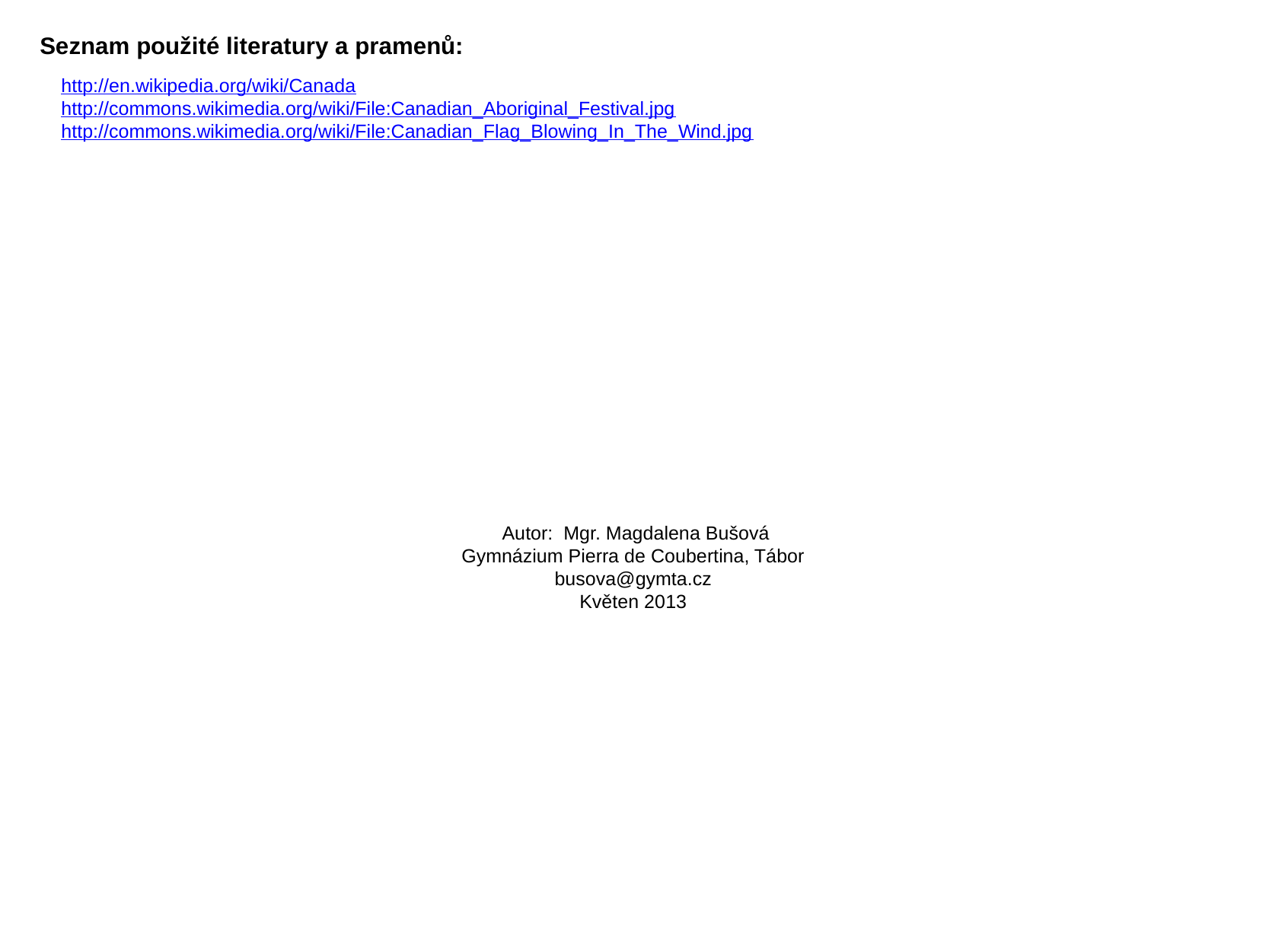

Seznam použité literatury a pramenů:
http://en.wikipedia.org/wiki/Canada
http://commons.wikimedia.org/wiki/File:Canadian_Aboriginal_Festival.jpg
http://commons.wikimedia.org/wiki/File:Canadian_Flag_Blowing_In_The_Wind.jpg

 Autor:  Mgr. Magdalena Bušová
Gymnázium Pierra de Coubertina, Tábor
busova@gymta.cz
Květen 2013